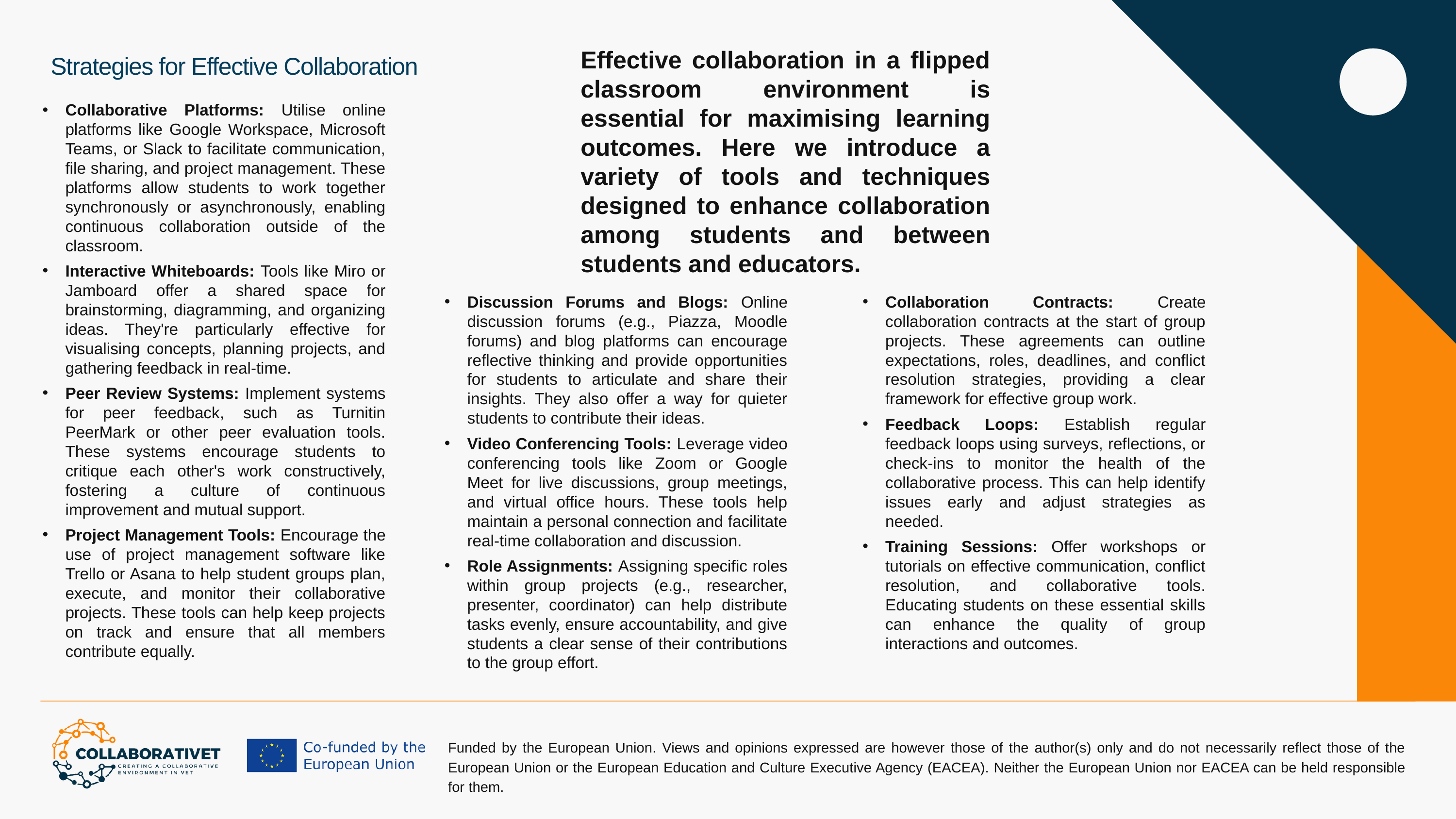

Strategies for Effective Collaboration

Effective collaboration in a flipped classroom environment is essential for maximising learning outcomes. Here we introduce a variety of tools and techniques designed to enhance collaboration among students and between students and educators.

Collaborative Platforms: Utilise online platforms like Google Workspace, Microsoft Teams, or Slack to facilitate communication, file sharing, and project management. These platforms allow students to work together synchronously or asynchronously, enabling continuous collaboration outside of the classroom.
Interactive Whiteboards: Tools like Miro or Jamboard offer a shared space for brainstorming, diagramming, and organizing ideas. They're particularly effective for visualising concepts, planning projects, and gathering feedback in real-time.
Peer Review Systems: Implement systems for peer feedback, such as Turnitin PeerMark or other peer evaluation tools. These systems encourage students to critique each other's work constructively, fostering a culture of continuous improvement and mutual support.
Project Management Tools: Encourage the use of project management software like Trello or Asana to help student groups plan, execute, and monitor their collaborative projects. These tools can help keep projects on track and ensure that all members contribute equally.
Discussion Forums and Blogs: Online discussion forums (e.g., Piazza, Moodle forums) and blog platforms can encourage reflective thinking and provide opportunities for students to articulate and share their insights. They also offer a way for quieter students to contribute their ideas.
Video Conferencing Tools: Leverage video conferencing tools like Zoom or Google Meet for live discussions, group meetings, and virtual office hours. These tools help maintain a personal connection and facilitate real-time collaboration and discussion.
Role Assignments: Assigning specific roles within group projects (e.g., researcher, presenter, coordinator) can help distribute tasks evenly, ensure accountability, and give students a clear sense of their contributions to the group effort.
Collaboration Contracts: Create collaboration contracts at the start of group projects. These agreements can outline expectations, roles, deadlines, and conflict resolution strategies, providing a clear framework for effective group work.
Feedback Loops: Establish regular feedback loops using surveys, reflections, or check-ins to monitor the health of the collaborative process. This can help identify issues early and adjust strategies as needed.
Training Sessions: Offer workshops or tutorials on effective communication, conflict resolution, and collaborative tools. Educating students on these essential skills can enhance the quality of group interactions and outcomes.

Funded by the European Union. Views and opinions expressed are however those of the author(s) only and do not necessarily reflect those of the European Union or the European Education and Culture Executive Agency (EACEA). Neither the European Union nor EACEA can be held responsible for them.